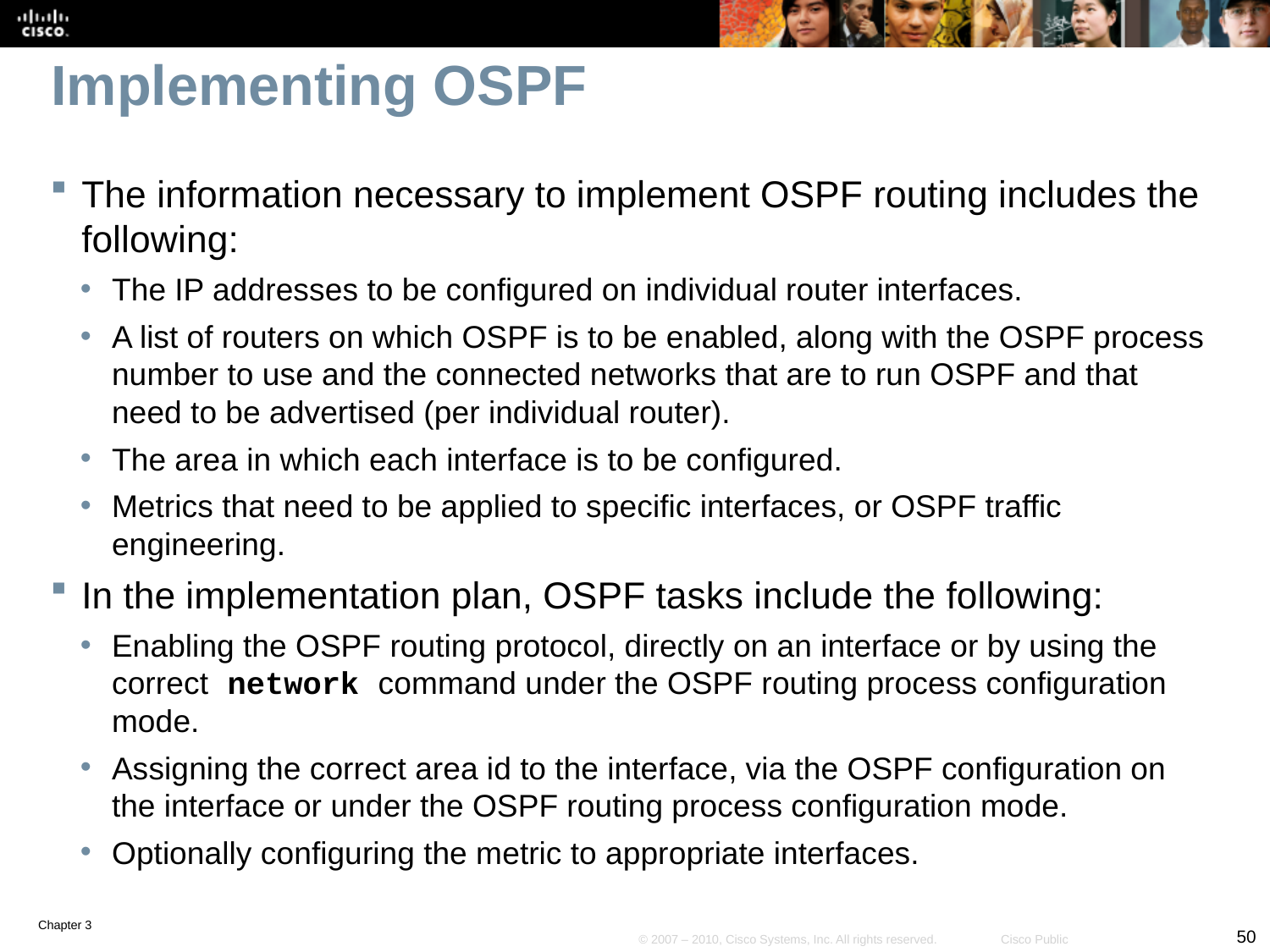

# Implementing OSPF
The information necessary to implement OSPF routing includes the following:
The IP addresses to be configured on individual router interfaces.
A list of routers on which OSPF is to be enabled, along with the OSPF process number to use and the connected networks that are to run OSPF and that need to be advertised (per individual router).
The area in which each interface is to be configured.
Metrics that need to be applied to specific interfaces, or OSPF traffic engineering.
In the implementation plan, OSPF tasks include the following:
Enabling the OSPF routing protocol, directly on an interface or by using the correct network command under the OSPF routing process configuration mode.
Assigning the correct area id to the interface, via the OSPF configuration on the interface or under the OSPF routing process configuration mode.
Optionally configuring the metric to appropriate interfaces.